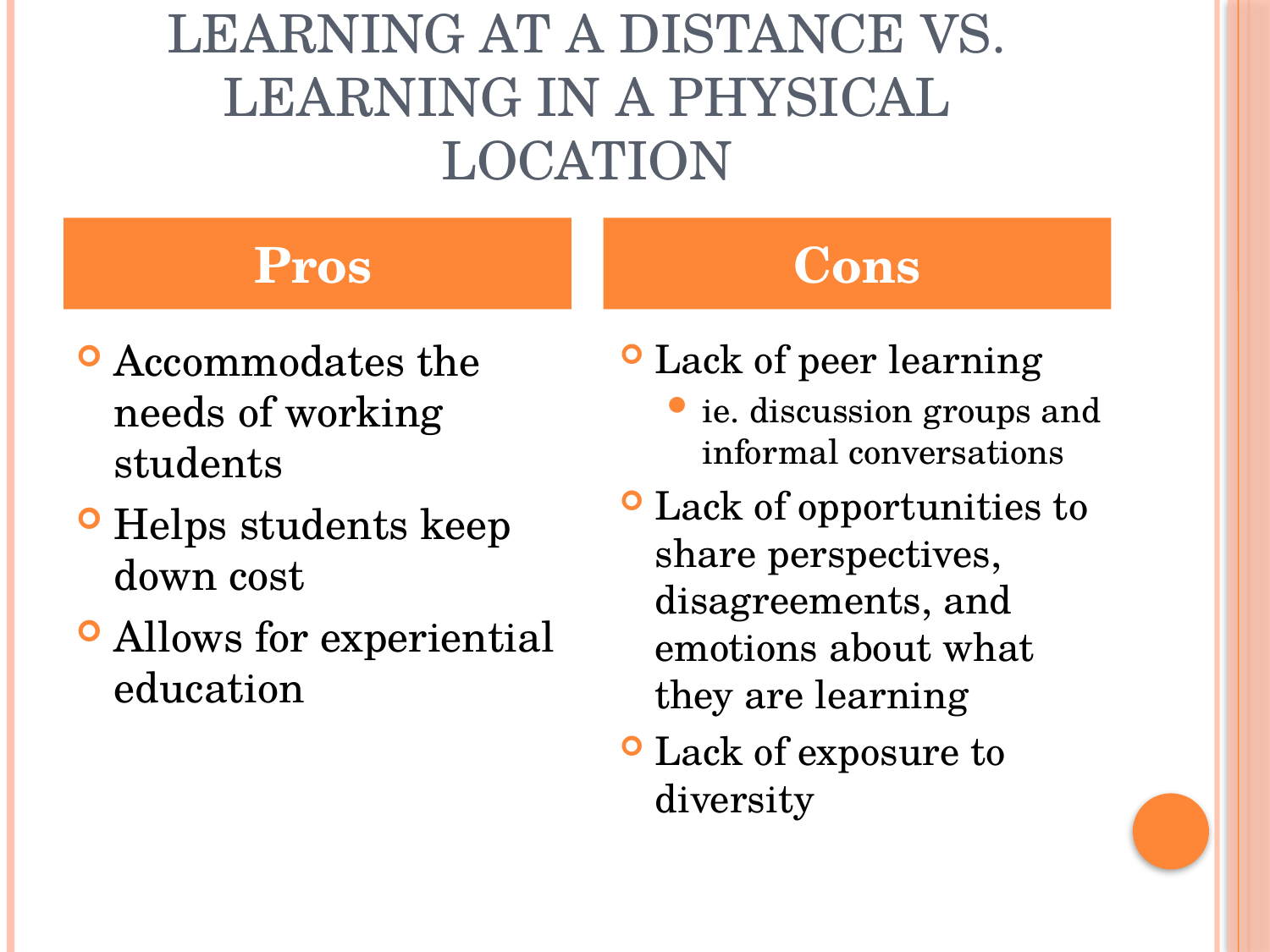

# Learning at a distance vs. learning in a physical location
Pros
Cons
Accommodates the needs of working students
Helps students keep down cost
Allows for experiential education

Lack of peer learning
ie. discussion groups and informal conversations
Lack of opportunities to share perspectives, disagreements, and emotions about what they are learning
Lack of exposure to diversity